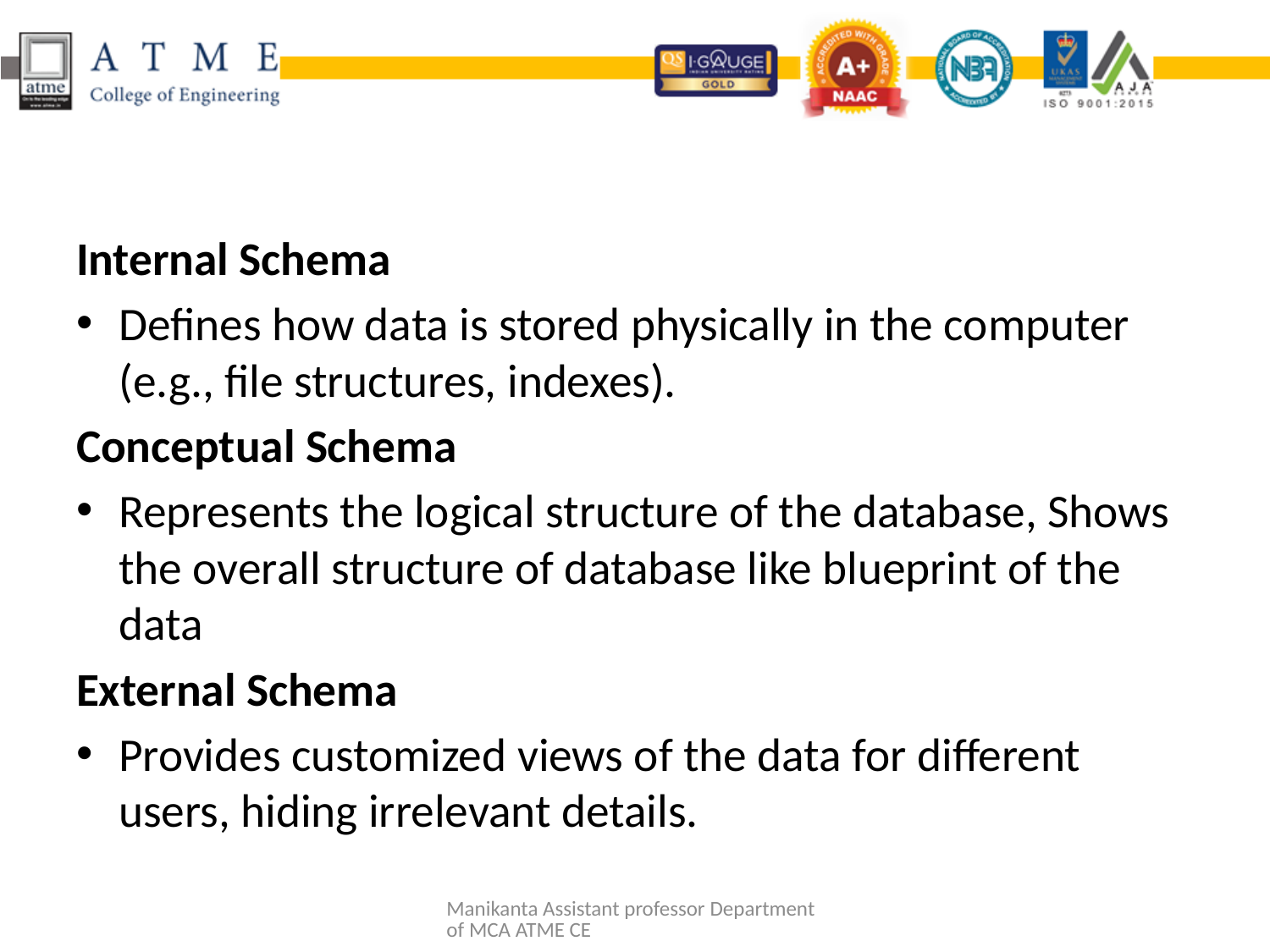

#
Internal Schema
Defines how data is stored physically in the computer (e.g., file structures, indexes).
Conceptual Schema
Represents the logical structure of the database, Shows the overall structure of database like blueprint of the data
External Schema
Provides customized views of the data for different users, hiding irrelevant details.

Manikanta Assistant professor Department of MCA ATME CE